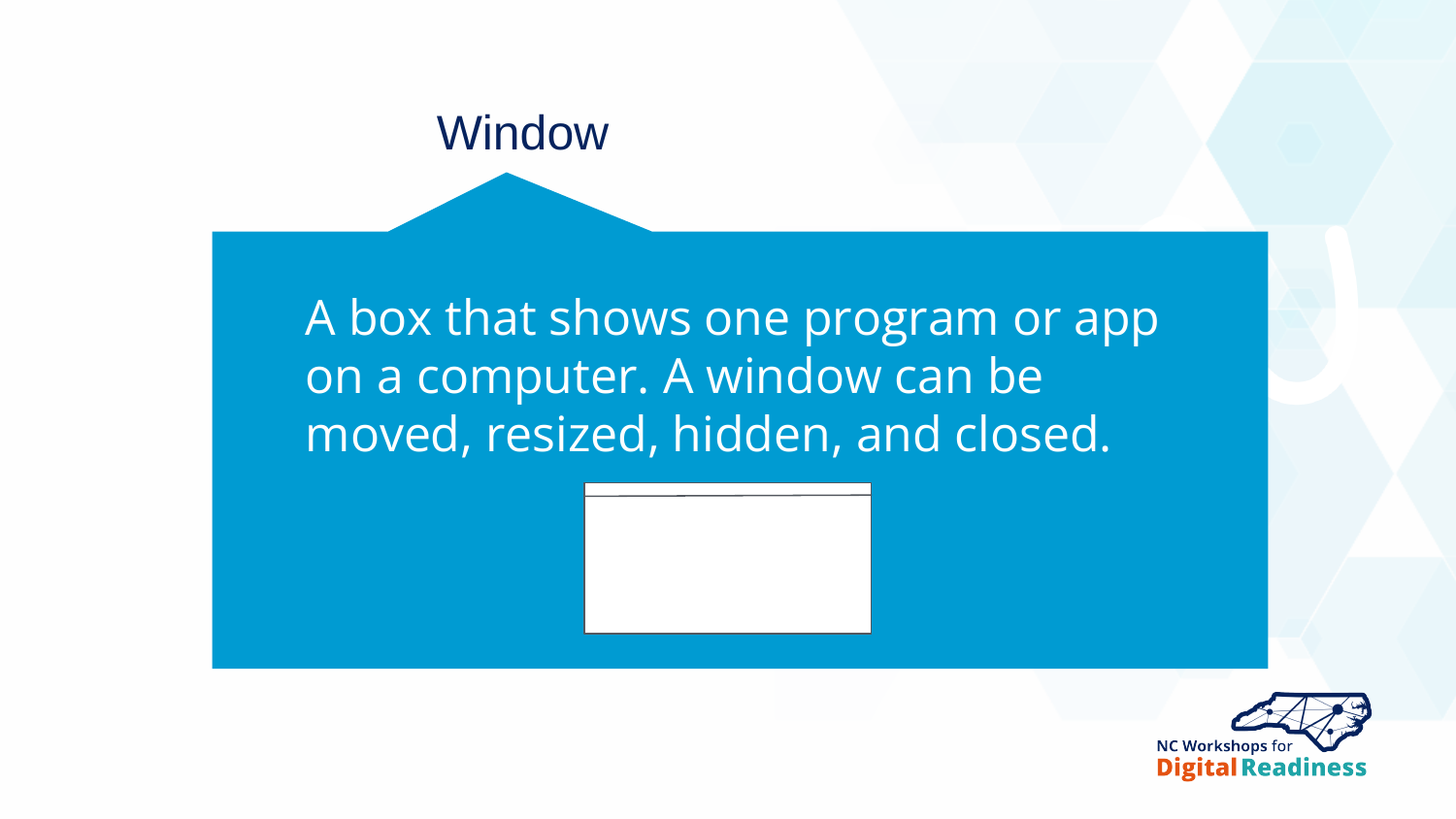

Window

# A box that shows one program or app on a computer. A window can be moved, resized, hidden, and closed.